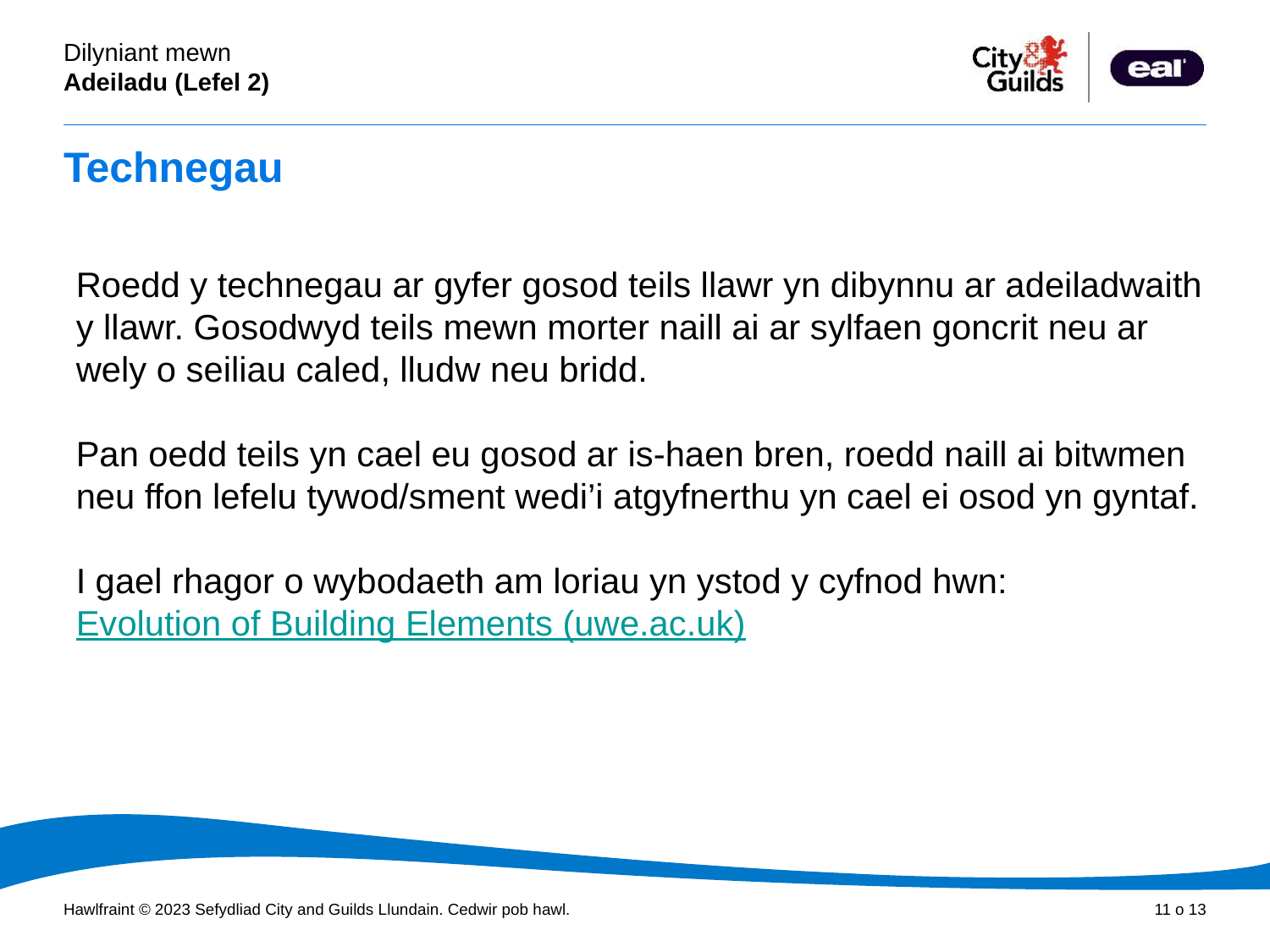

# Technegau
Roedd y technegau ar gyfer gosod teils llawr yn dibynnu ar adeiladwaith y llawr. Gosodwyd teils mewn morter naill ai ar sylfaen goncrit neu ar wely o seiliau caled, lludw neu bridd.

Pan oedd teils yn cael eu gosod ar is-haen bren, roedd naill ai bitwmen neu ffon lefelu tywod/sment wedi’i atgyfnerthu yn cael ei osod yn gyntaf.

I gael rhagor o wybodaeth am loriau yn ystod y cyfnod hwn: Evolution of Building Elements (uwe.ac.uk)